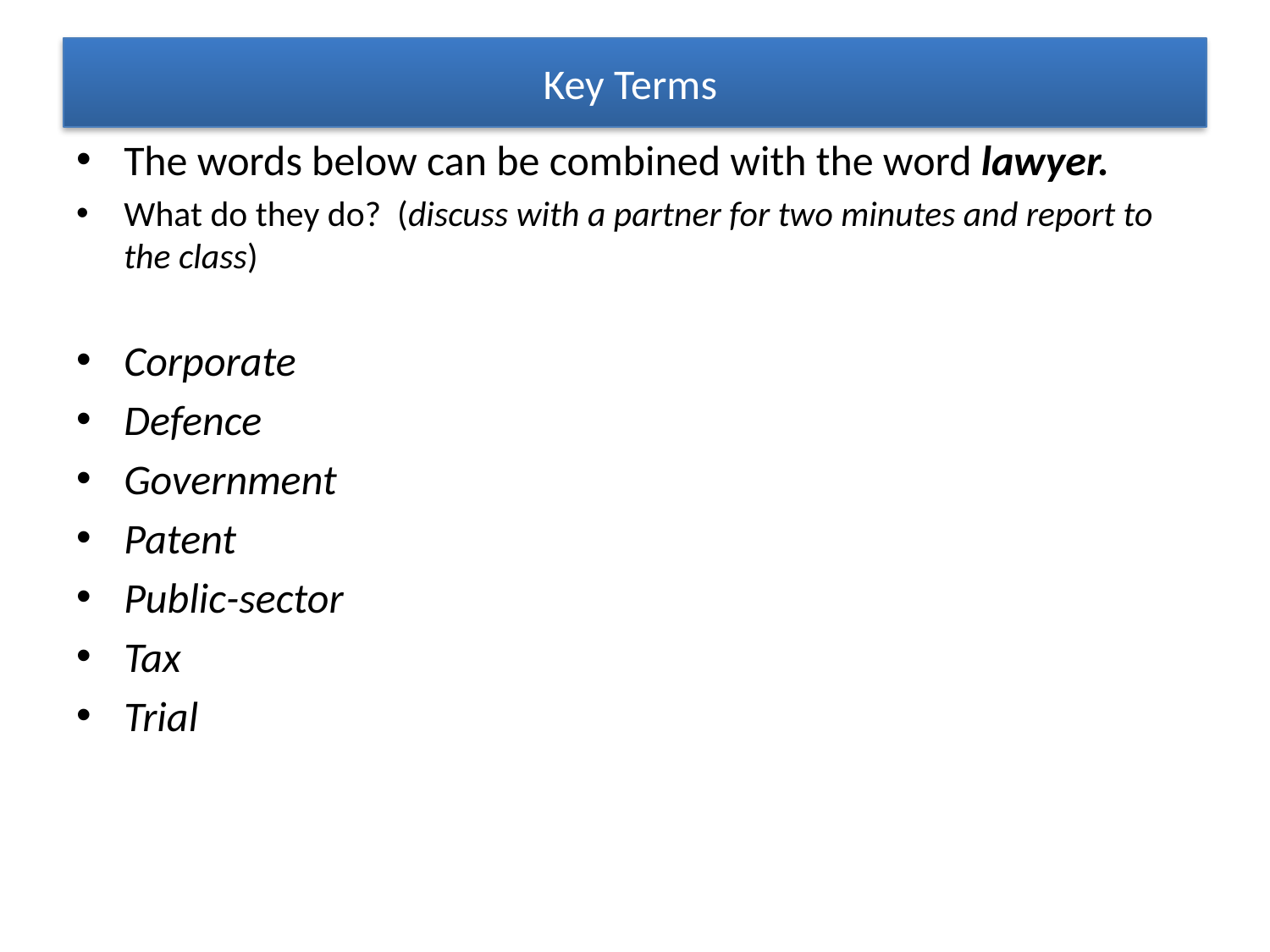

# Key Terms
The words below can be combined with the word lawyer.
What do they do?  (discuss with a partner for two minutes and report to the class)

Corporate
Defence
Government
Patent
Public-sector
Tax
Trial